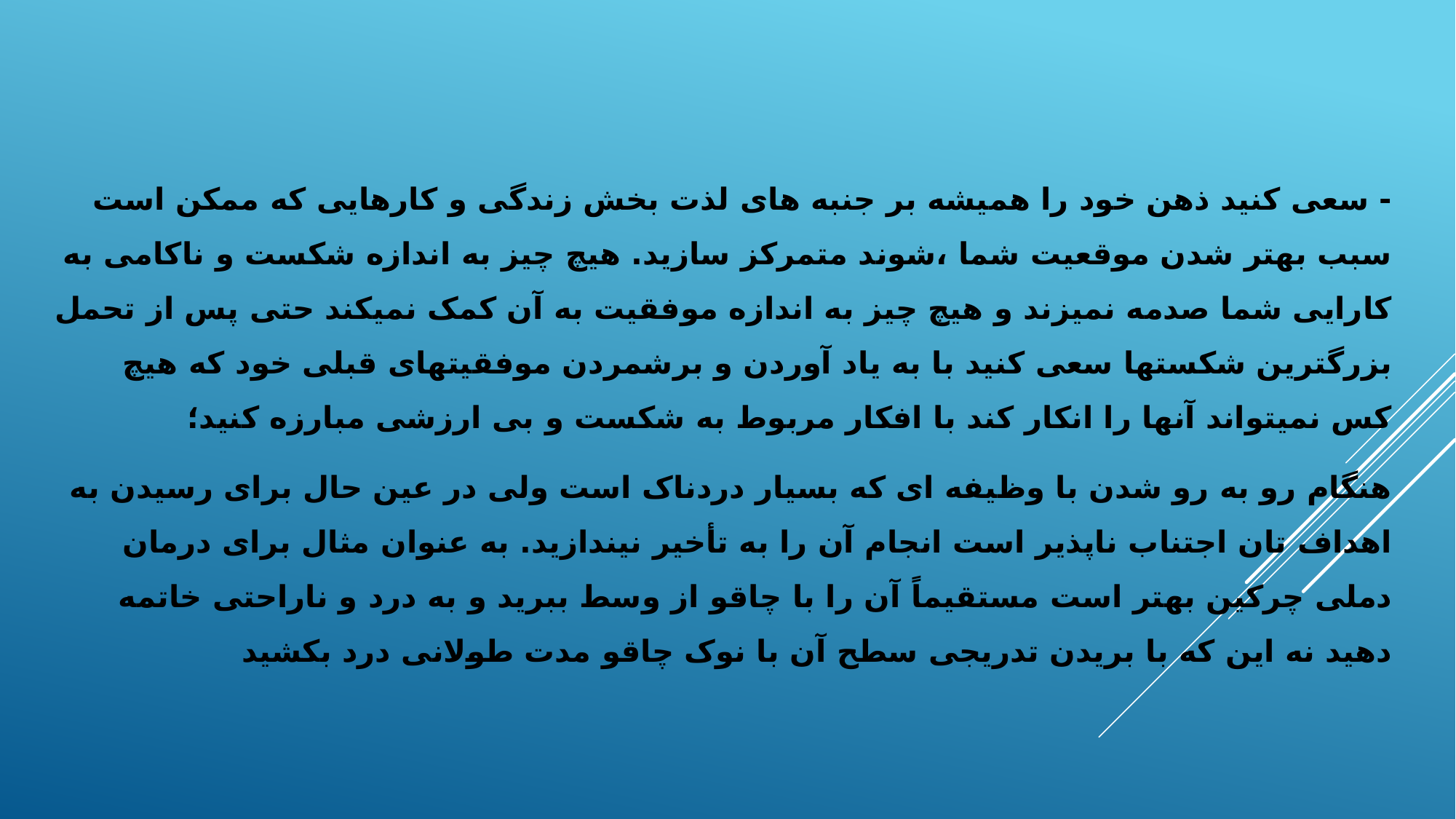

- سعی کنید ذهن خود را همیشه بر جنبه های لذت بخش زندگی و کارهایی که ممکن است سبب بهتر شدن موقعیت شما ،شوند متمرکز سازید. هیچ چیز به اندازه شکست و ناکامی به کارایی شما صدمه نمیزند و هیچ چیز به اندازه موفقیت به آن کمک نمیکند حتی پس از تحمل بزرگترین شکستها سعی کنید با به یاد آوردن و برشمردن موفقیتهای قبلی خود که هیچ کس نمیتواند آنها را انکار کند با افکار مربوط به شکست و بی ارزشی مبارزه کنید؛
هنگام رو به رو شدن با وظیفه ای که بسیار دردناک است ولی در عین حال برای رسیدن به اهداف تان اجتناب ناپذیر است انجام آن را به تأخیر نیندازید. به عنوان مثال برای درمان دملی چرکین بهتر است مستقیماً آن را با چاقو از وسط ببرید و به درد و ناراحتی خاتمه دهید نه این که با بریدن تدریجی سطح آن با نوک چاقو مدت طولانی درد بکشید